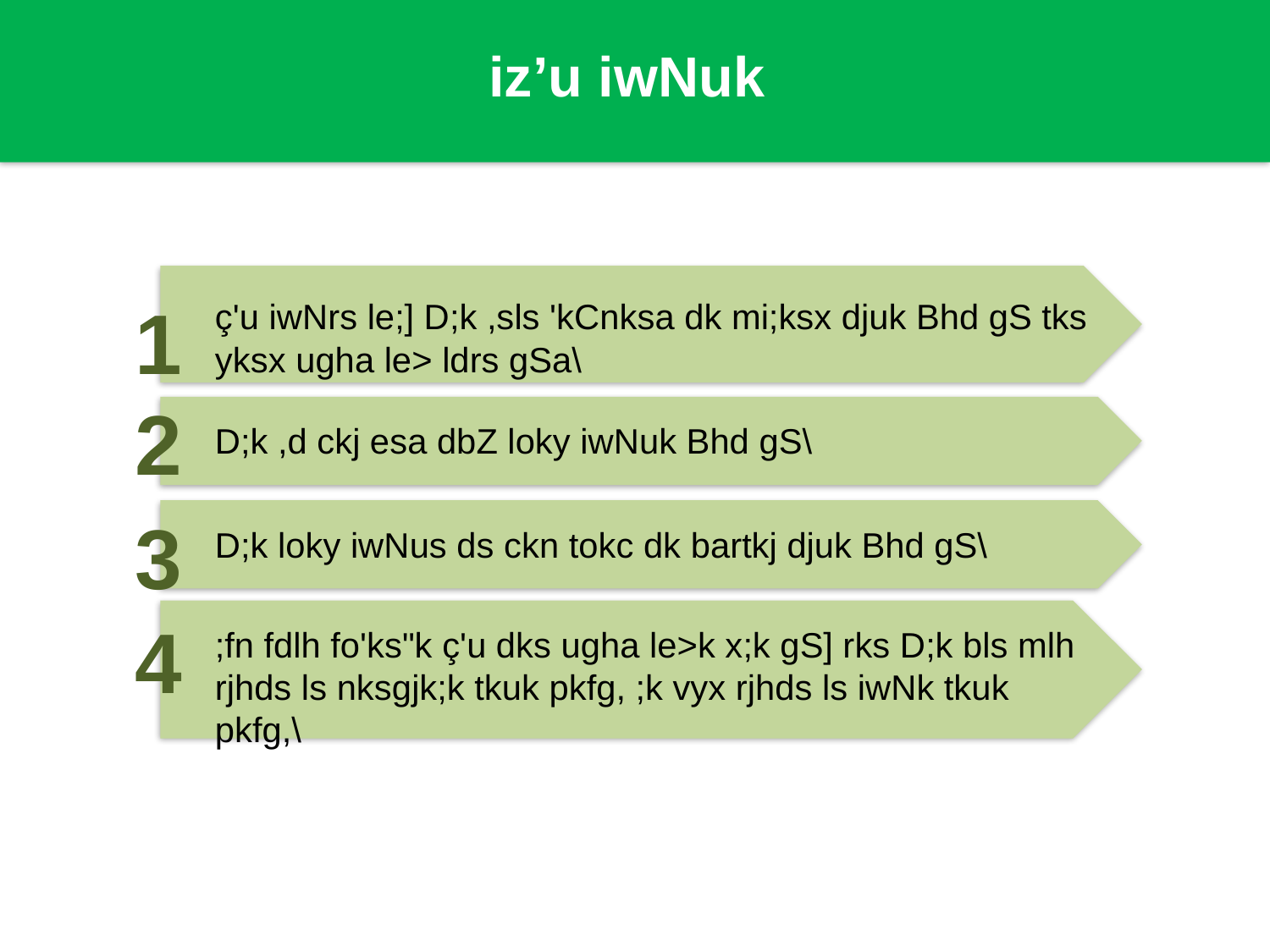

iz’u iwNuk

1
ç'u iwNrs le;] D;k ,sls 'kCnksa dk mi;ksx djuk Bhd gS tks yksx ugha le> ldrs gSa\
2

D;k ,d ckj esa dbZ loky iwNuk Bhd gS\
3

D;k loky iwNus ds ckn tokc dk bartkj djuk Bhd gS\

4
;fn fdlh fo'ks"k ç'u dks ugha le>k x;k gS] rks D;k bls mlh rjhds ls nksgjk;k tkuk pkfg, ;k vyx rjhds ls iwNk tkuk pkfg,\